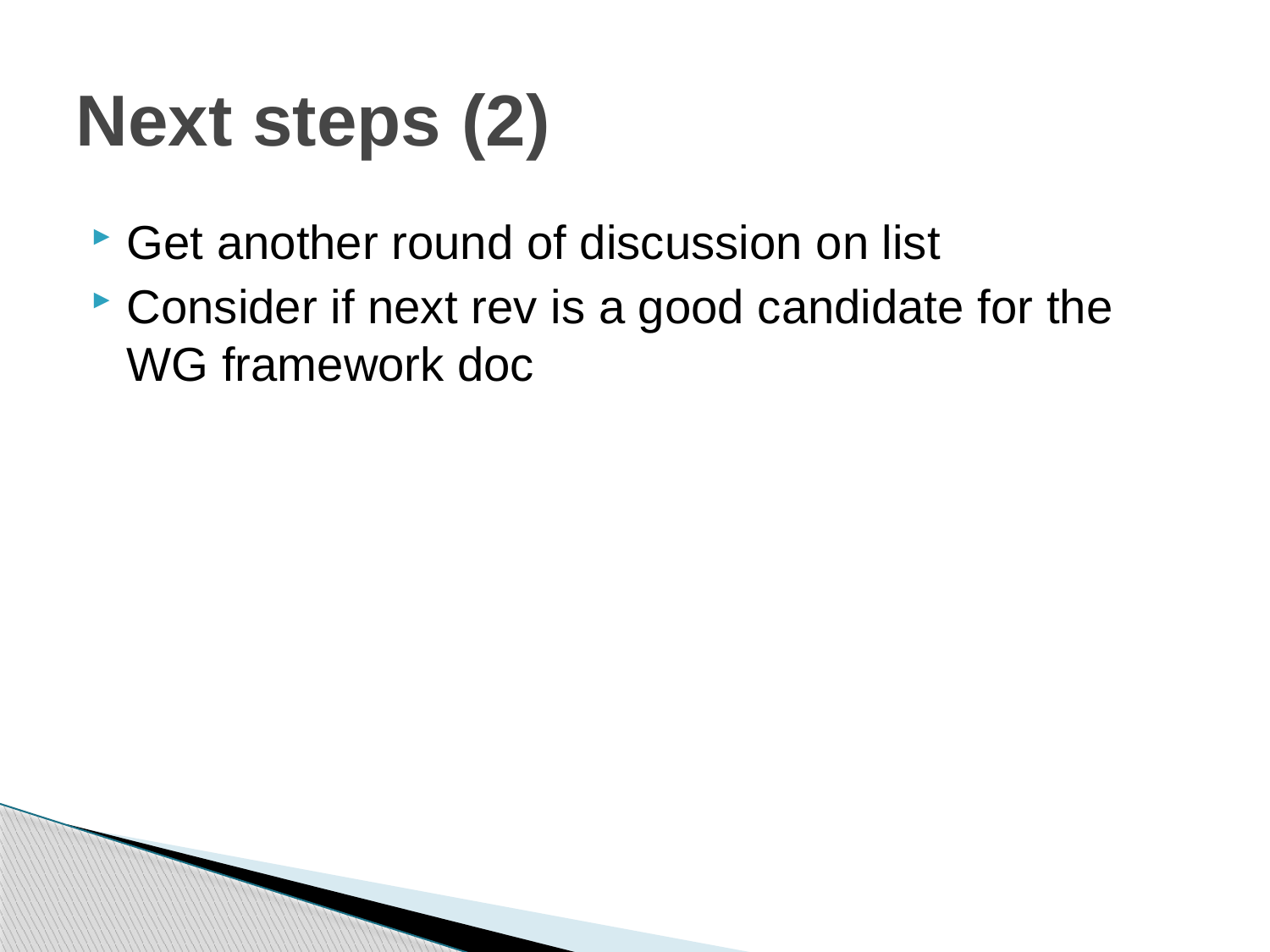

# Next steps (2)
Get another round of discussion on list
Consider if next rev is a good candidate for the WG framework doc